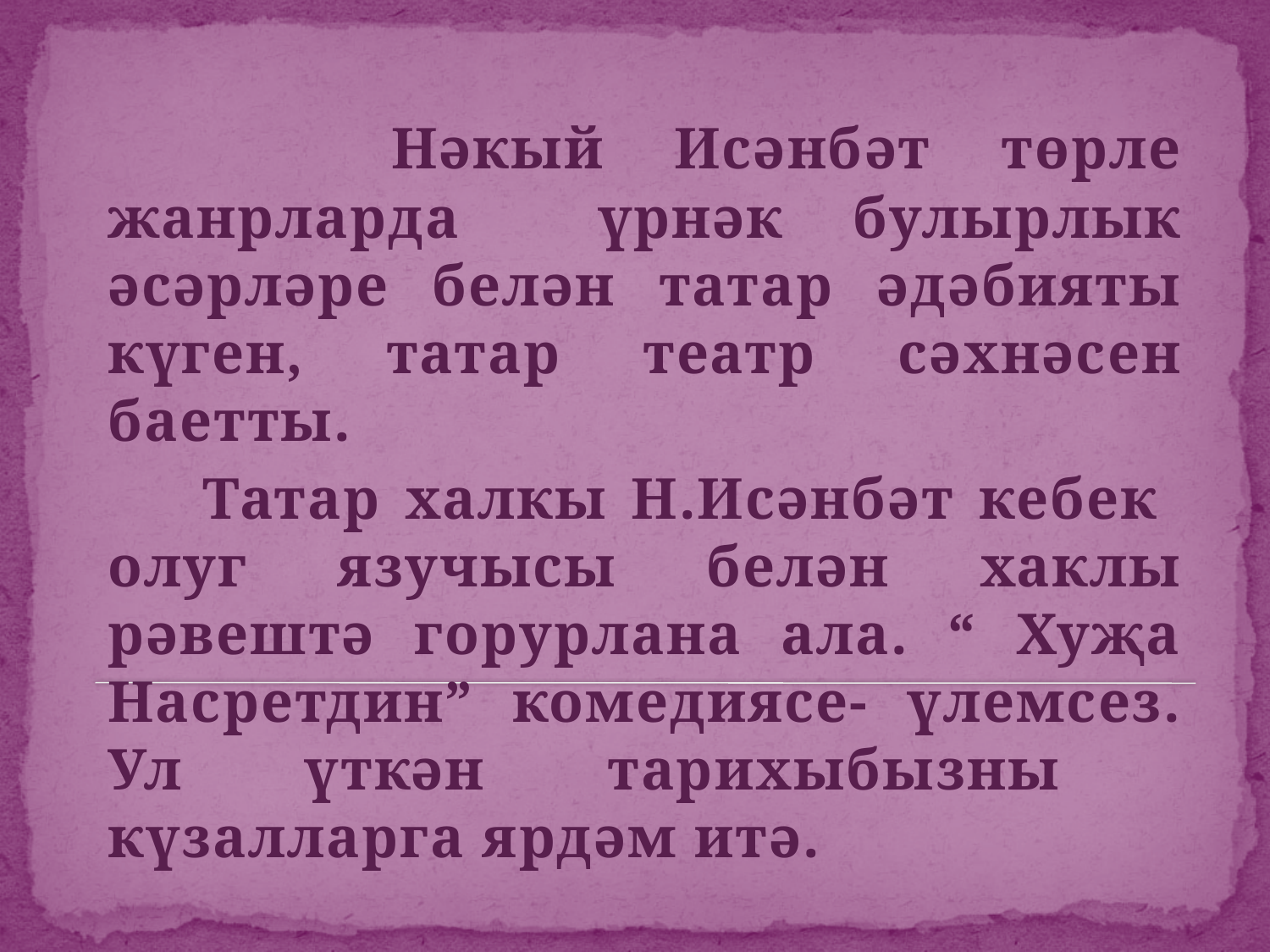

#
    Нәкый Исәнбәт төрле жанрларда  үрнәк булырлык әсәрләре белән татар әдәбияты күген, татар театр сәхнәсен баетты.
    Татар халкы Н.Исәнбәт кебек  олуг язучысы белән хаклы рәвештә горурлана ала. “ Хуҗа Насретдин” комедиясе- үлемсез. Ул үткән тарихыбызны  күзалларга ярдәм итә.